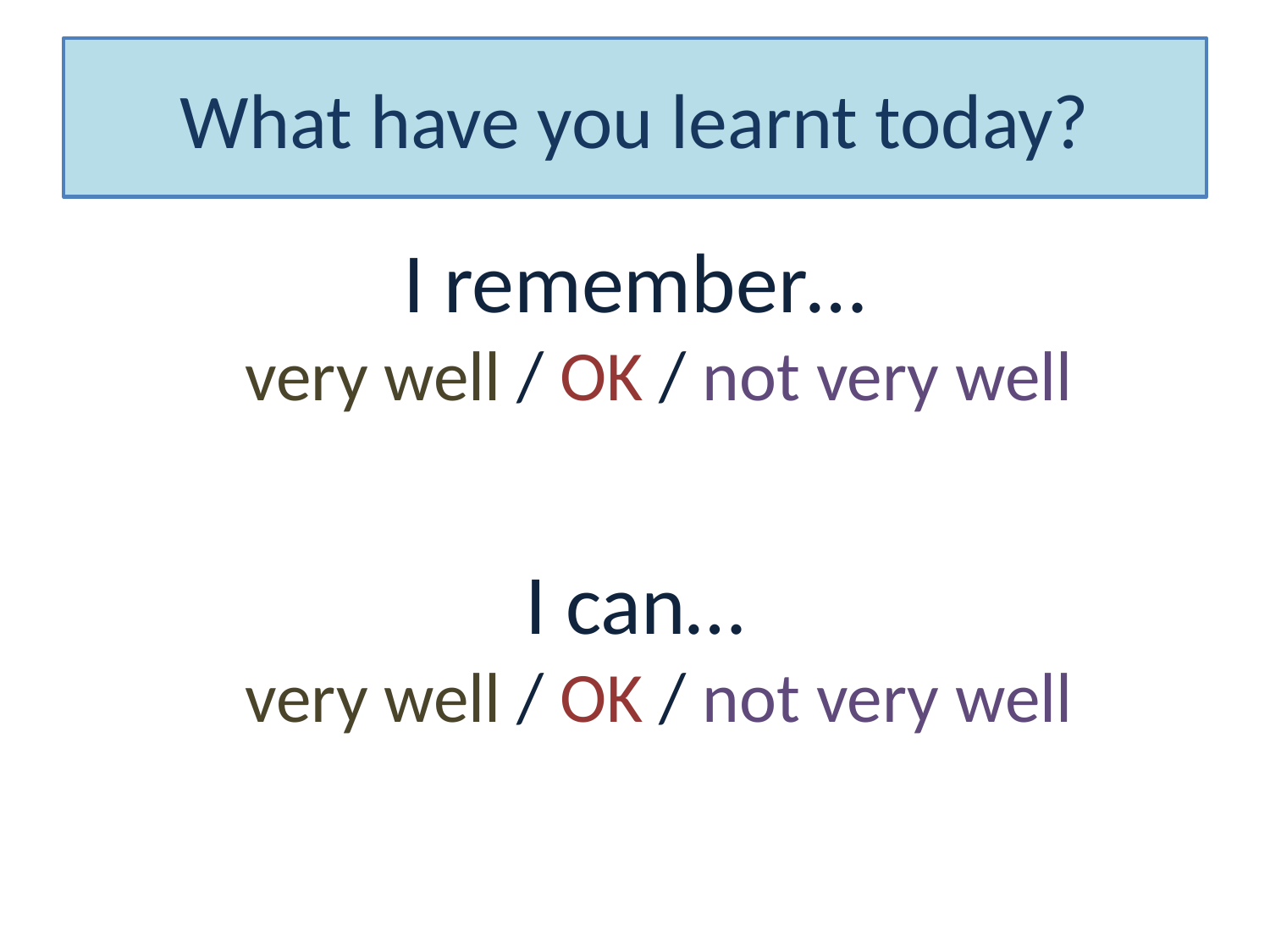

# What have you learnt today?
I remember…
very well / OK / not very well

I can…
very well / OK / not very well